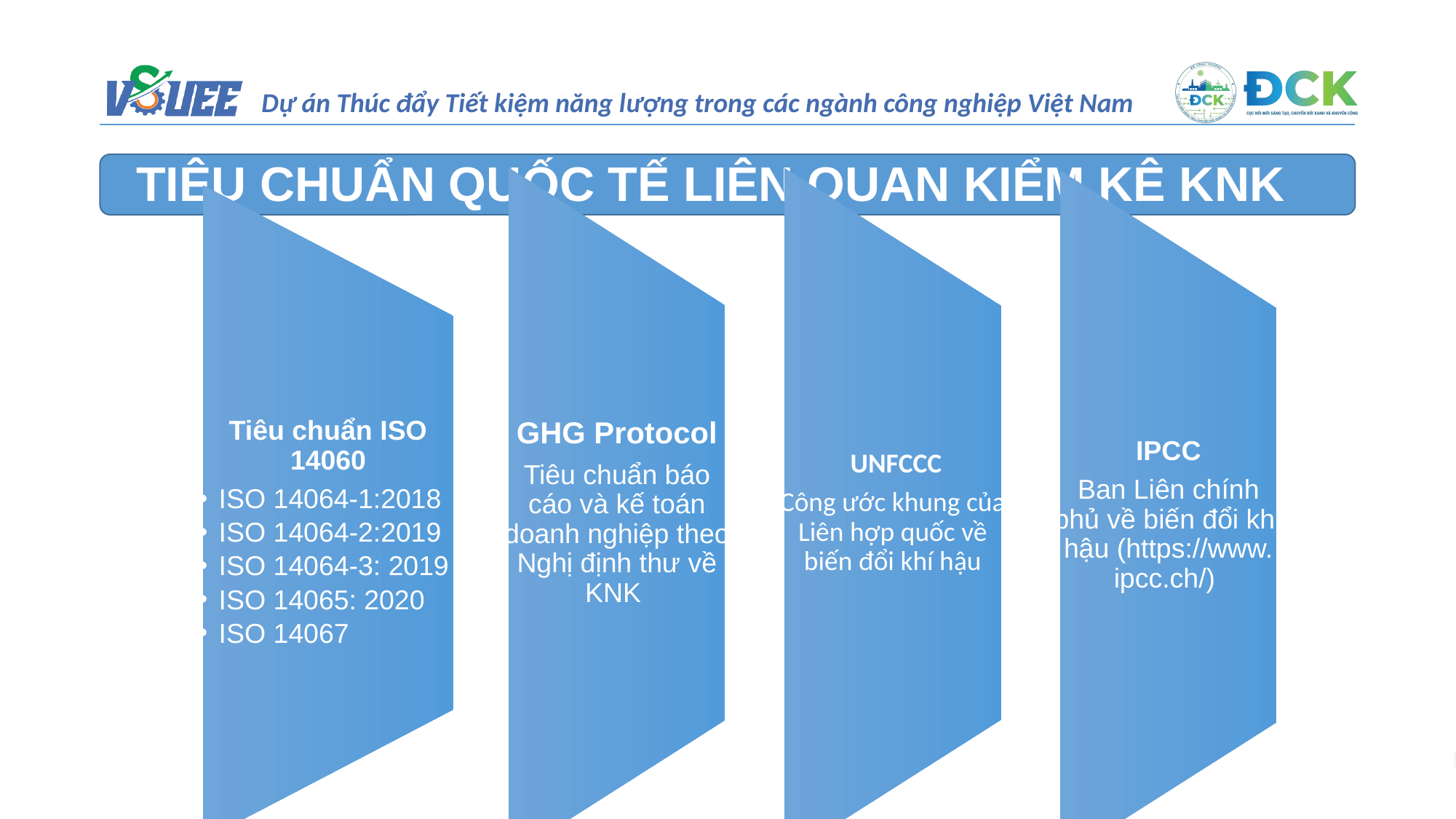

TIÊU CHUẨN QUỐC TẾ LIÊN QUAN KIỂM KÊ KNK

Tiêu chuẩn ISO 14060
ISO 14064-1:2018
ISO 14064-2:2019
ISO 14064-3: 2019
ISO 14065: 2020
ISO 14067

GHG Protocol
Tiêu chuẩn báo cáo và kế toán doanh nghiệp theo Nghị định thư về KNK

 UNFCCC
Công ước khung của Liên hợp quốc về biến đổi khí hậu

IPCC
Ban Liên chính phủ về biến đổi khí hậu (https://www. ipcc.ch/)